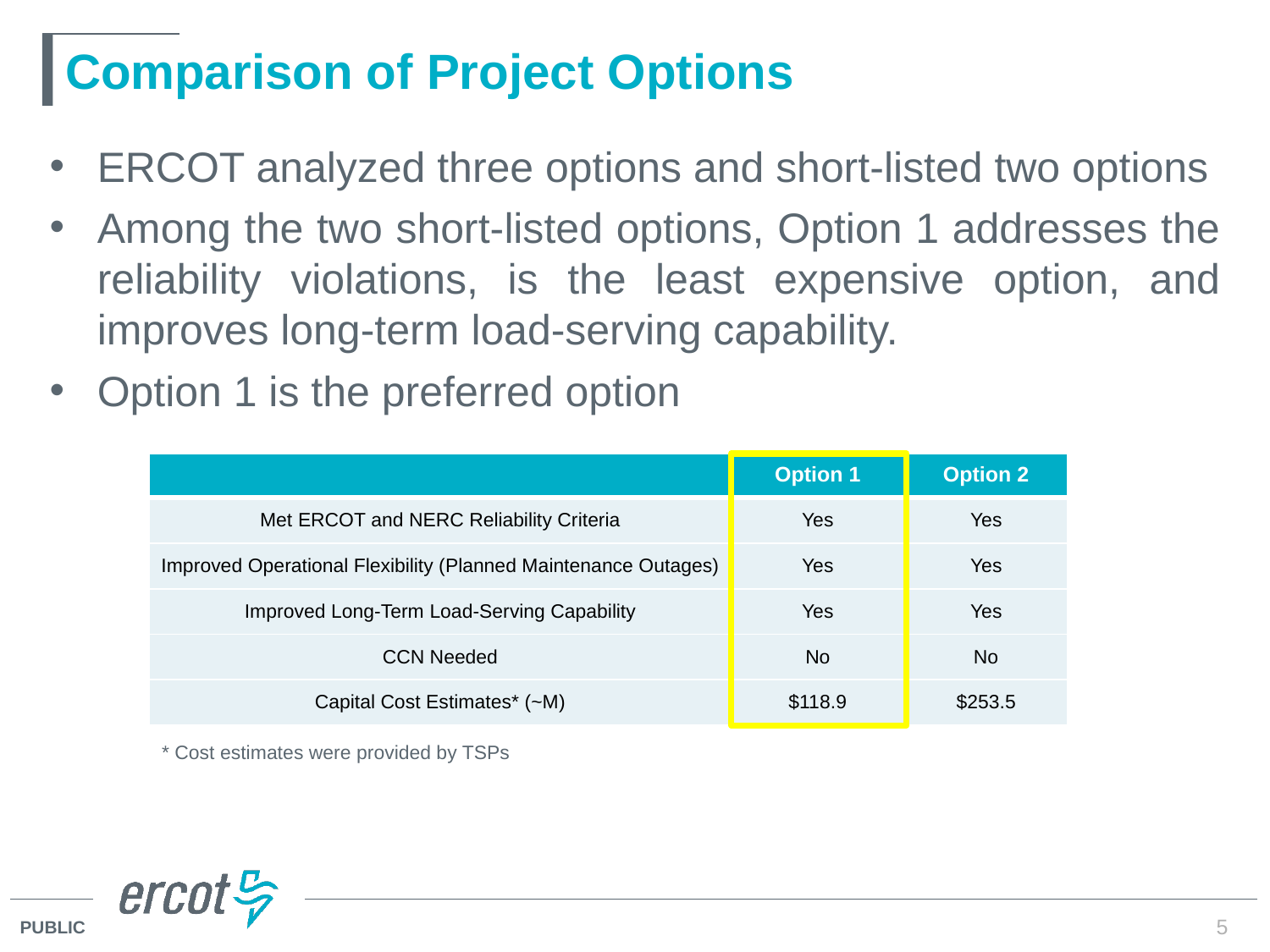

# Comparison of Project Options
ERCOT analyzed three options and short-listed two options
Among the two short-listed options, Option 1 addresses the reliability violations, is the least expensive option, and improves long-term load-serving capability.
Option 1 is the preferred option
|  | Option 1 | Option 2 |
| --- | --- | --- |
| Met ERCOT and NERC Reliability Criteria | Yes | Yes |
| Improved Operational Flexibility (Planned Maintenance Outages) | Yes | Yes |
| Improved Long-Term Load-Serving Capability | Yes | Yes |
| CCN Needed | No | No |
| Capital Cost Estimates\* (~M) | $118.9 | $253.5 |

* Cost estimates were provided by TSPs
5